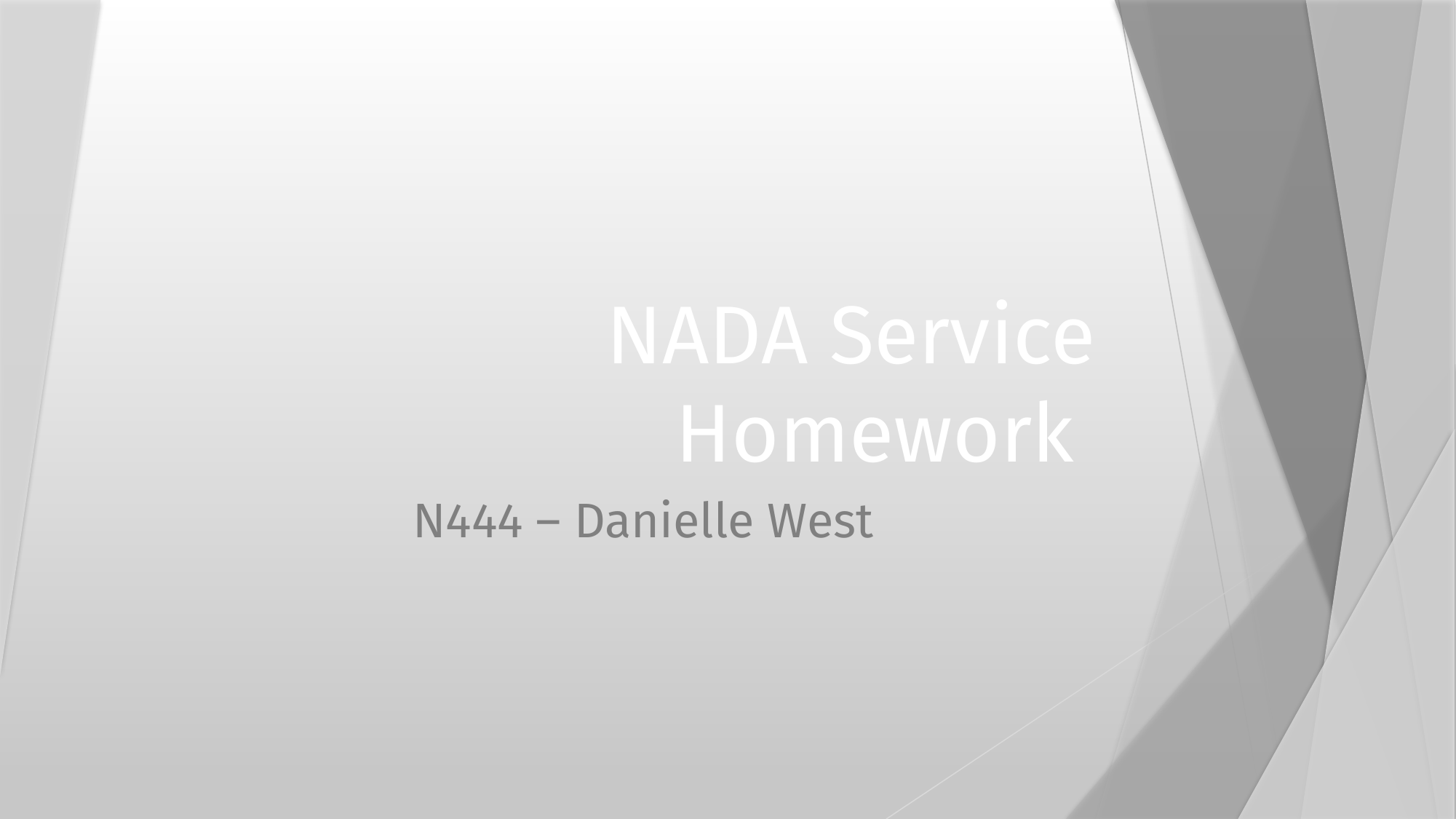

# NADA Service Homework
N444 – Danielle West